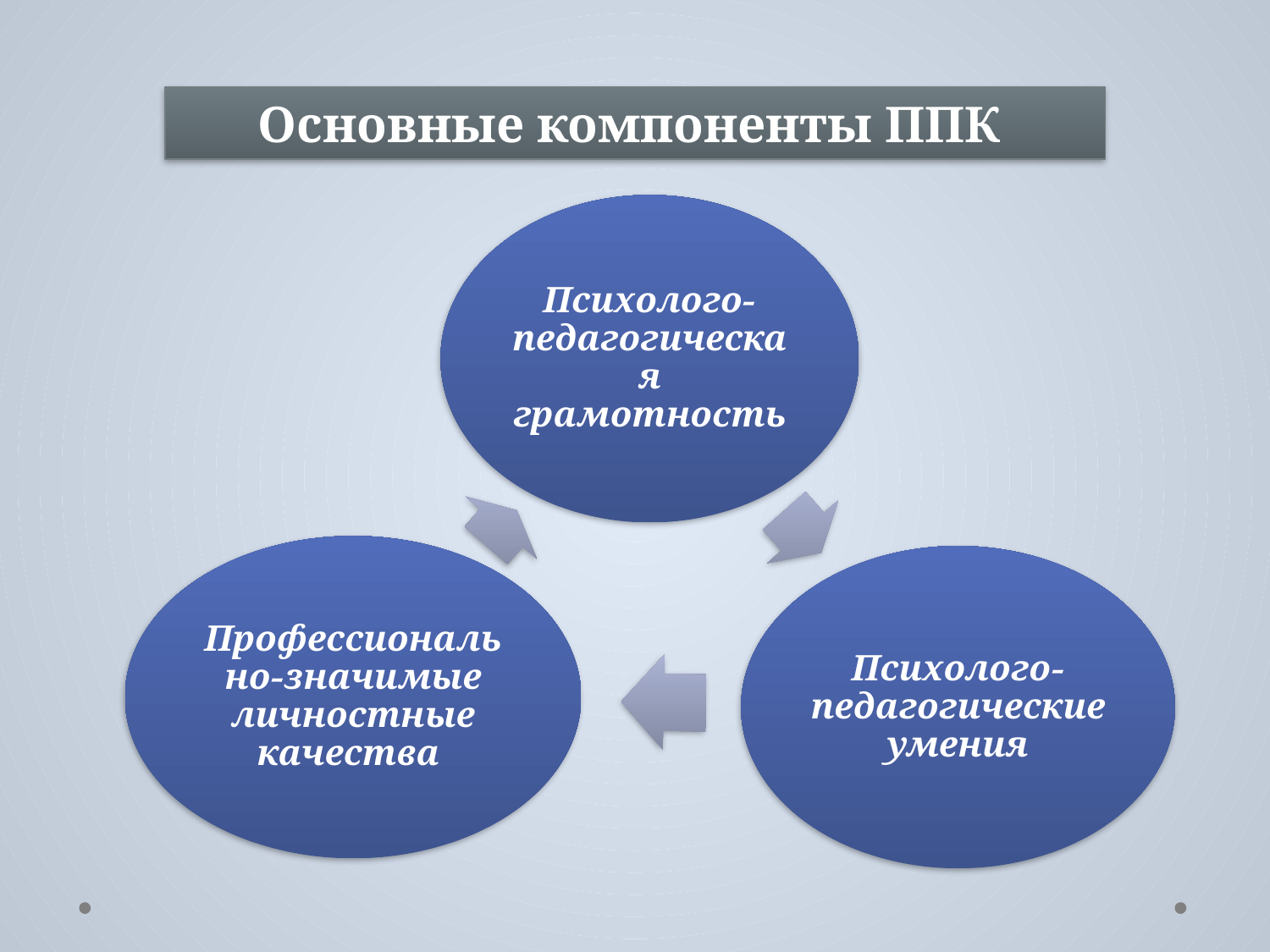

Основные компоненты ППК
Психолого-педагогическая грамотность

Психолого-педагогические умения

Профессионально-значимые личностные качества